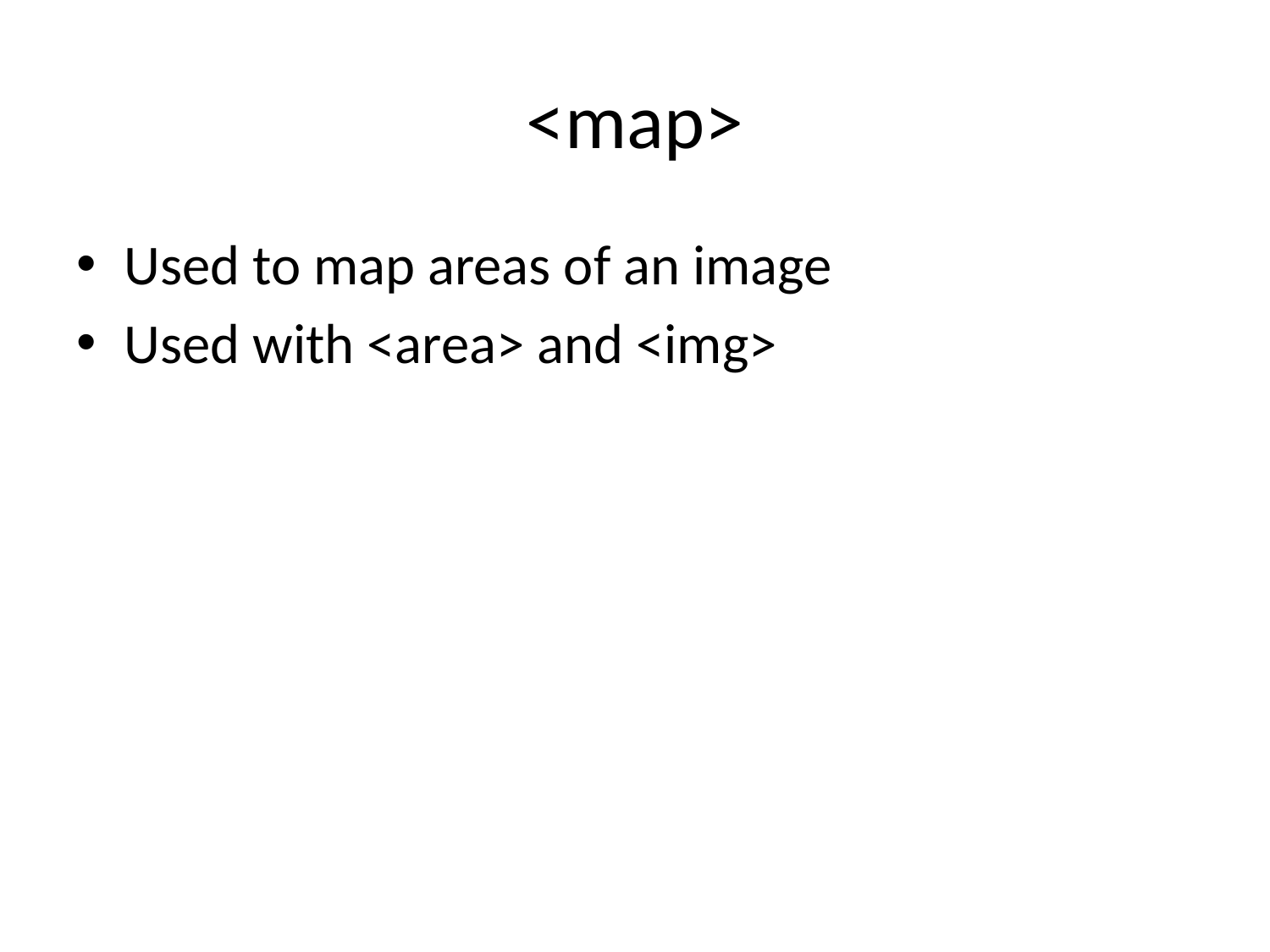

# <map>
Used to map areas of an image
Used with <area> and <img>